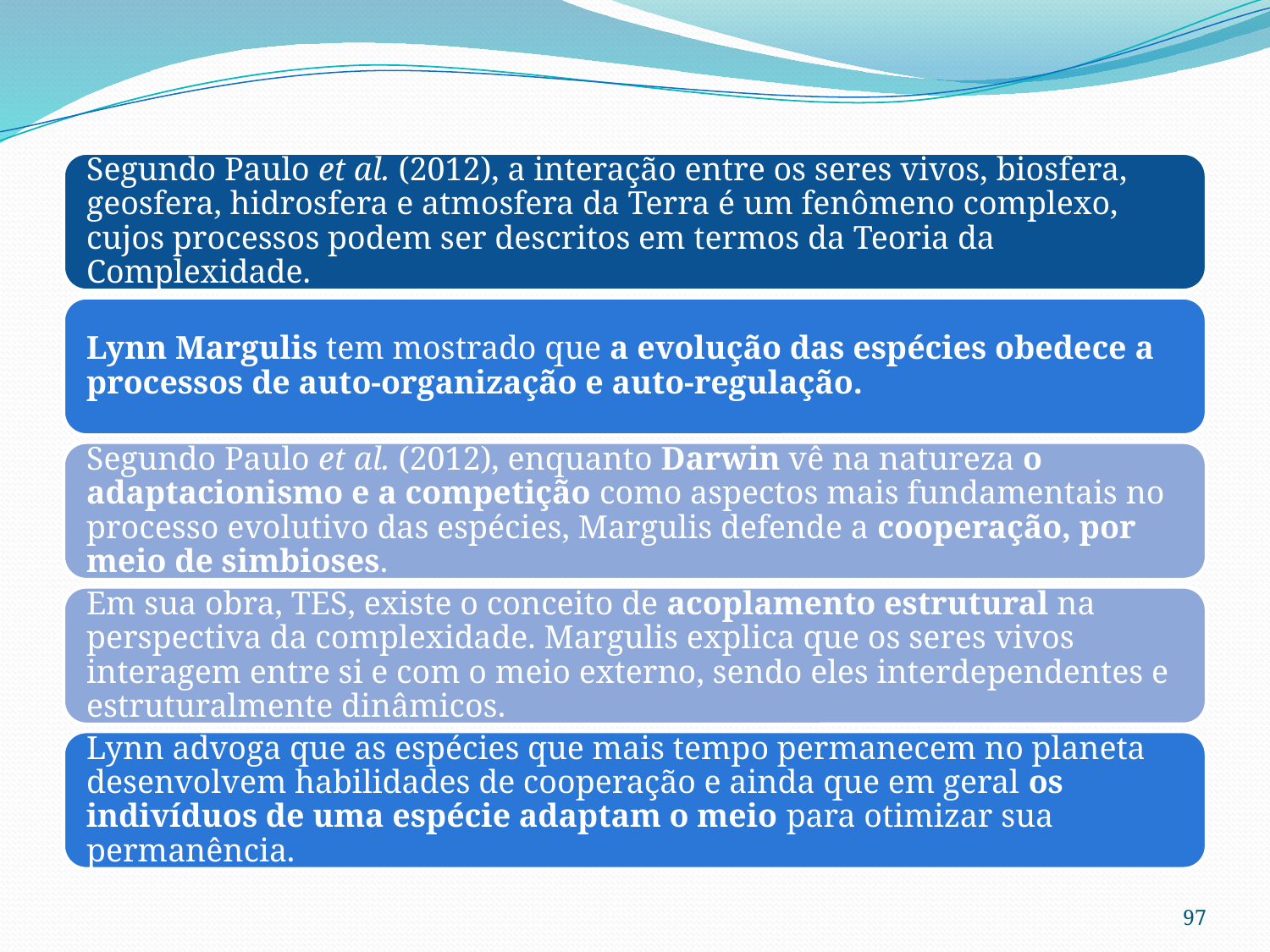

Segundo Paulo et al. (2012), a interação entre os seres vivos, biosfera, geosfera, hidrosfera e atmosfera da Terra é um fenômeno complexo, cujos processos podem ser descritos em termos da Teoria da Complexidade.
Lynn Margulis tem mostrado que a evolução das espécies obedece a processos de auto-organização e auto-regulação.
Segundo Paulo et al. (2012), enquanto Darwin vê na natureza o adaptacionismo e a competição como aspectos mais fundamentais no processo evolutivo das espécies, Margulis defende a cooperação, por meio de simbioses.
Em sua obra, TES, existe o conceito de acoplamento estrutural na perspectiva da complexidade. Margulis explica que os seres vivos interagem entre si e com o meio externo, sendo eles interdependentes e estruturalmente dinâmicos.
Lynn advoga que as espécies que mais tempo permanecem no planeta desenvolvem habilidades de cooperação e ainda que em geral os indivíduos de uma espécie adaptam o meio para otimizar sua permanência.
97